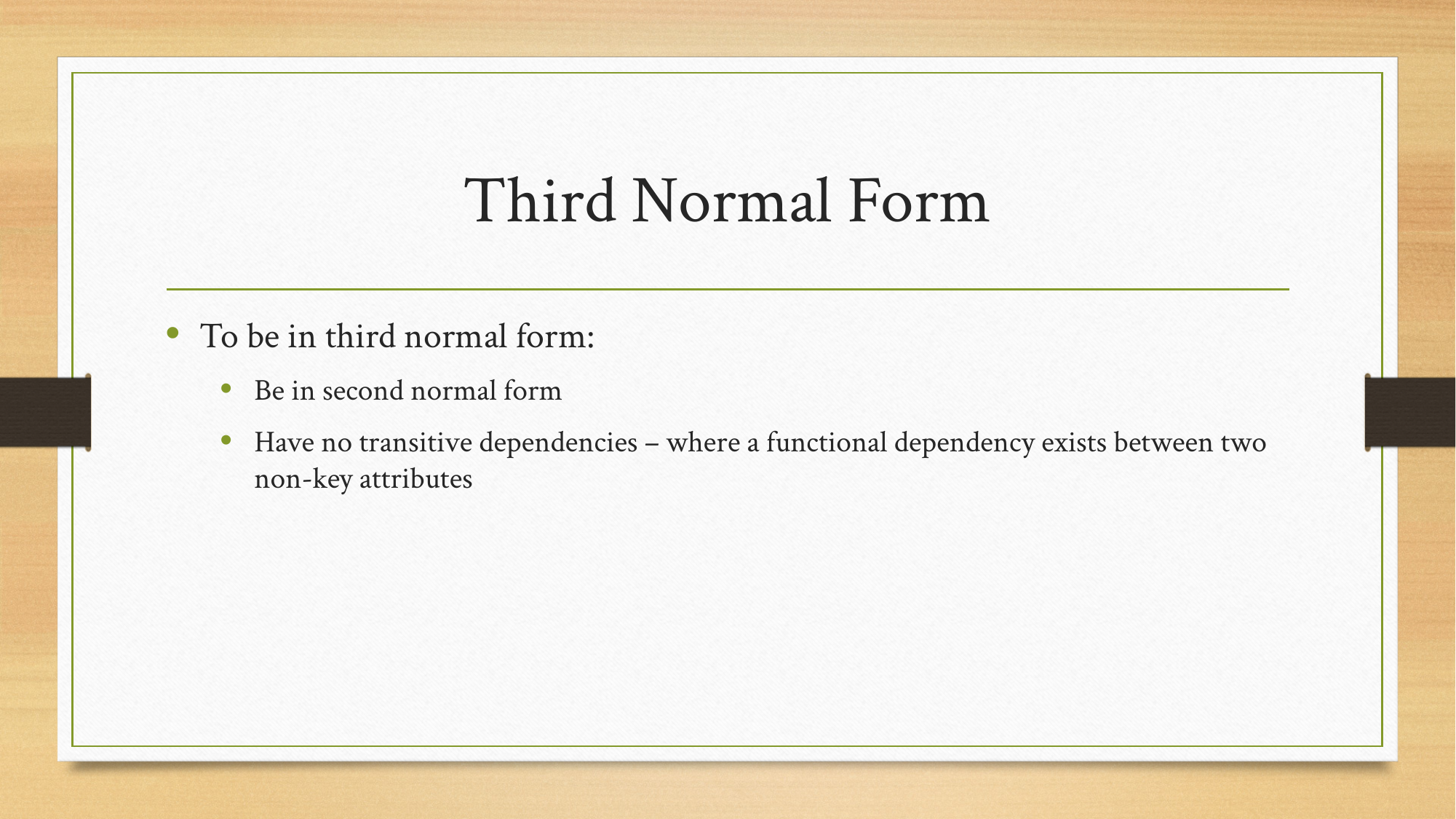

# Third Normal Form
To be in third normal form:
Be in second normal form
Have no transitive dependencies – where a functional dependency exists between two non-key attributes